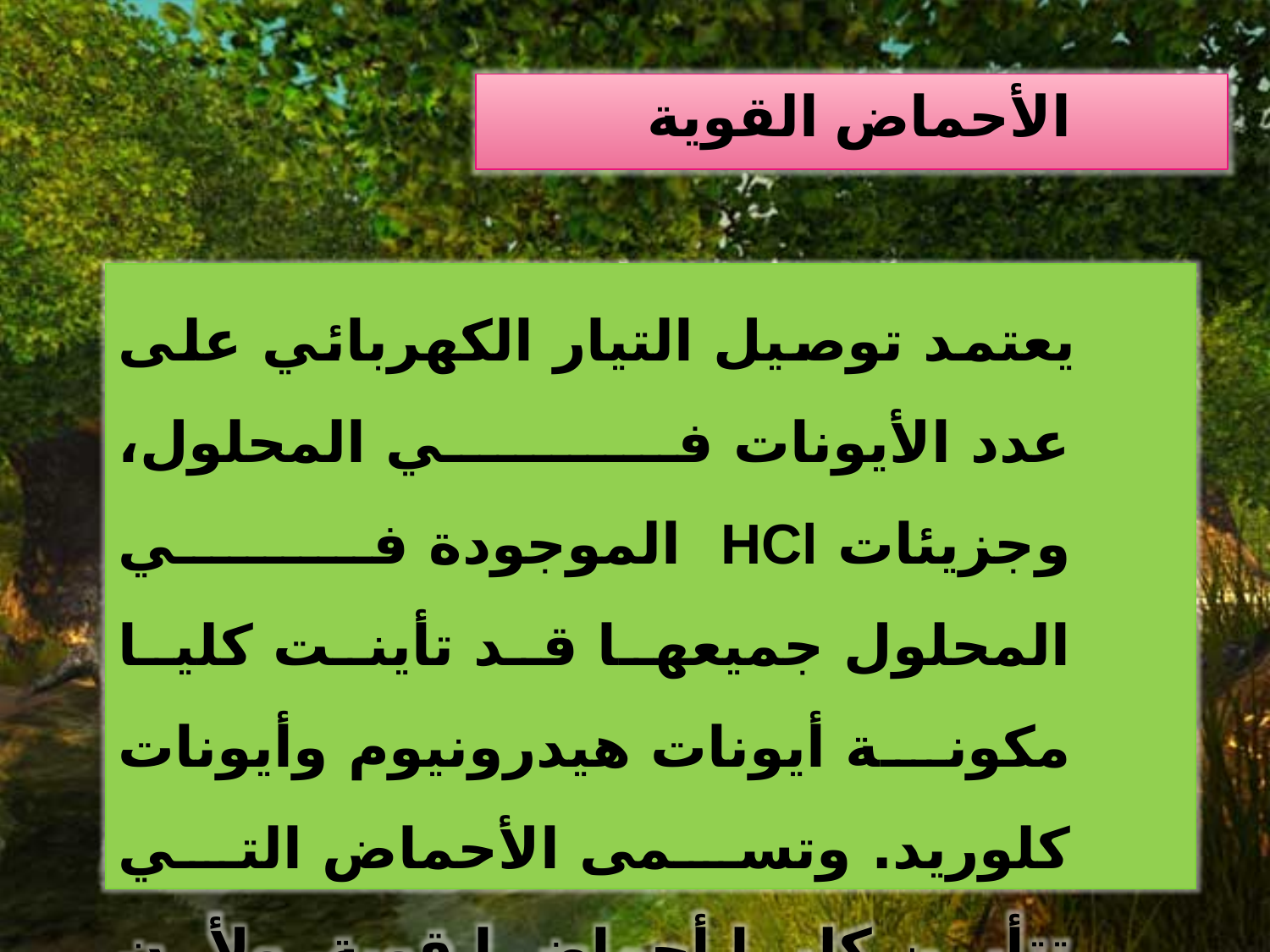

الأحماض القوية
     يعتمد توصيل التيار الكهربائي على عدد الأيونات في المحلول، وجزيئات HCl  الموجودة في المحلول جميعها قد تأينت كليا مكونة أيونات هيدرونيوم وأيونات كلوريد. وتسمى الأحماض التي تتأين كليا أحماضا قوية. ولأن الأحماض القوية تنتج أكبر عدد من الأيونات، لذا فهي موصلات جيدة للكهرباء.